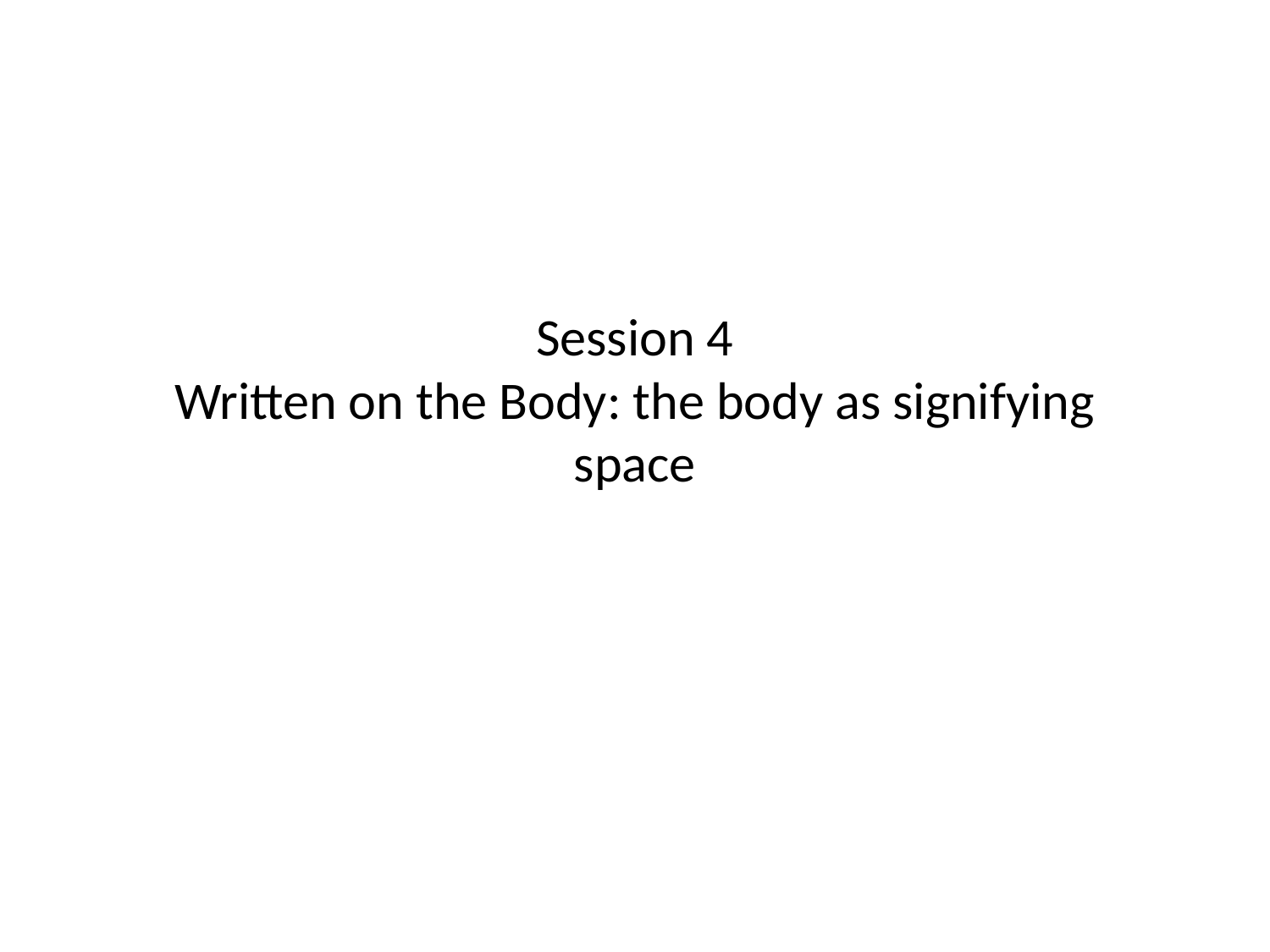

# Session 4 Written on the Body: the body as signifying space